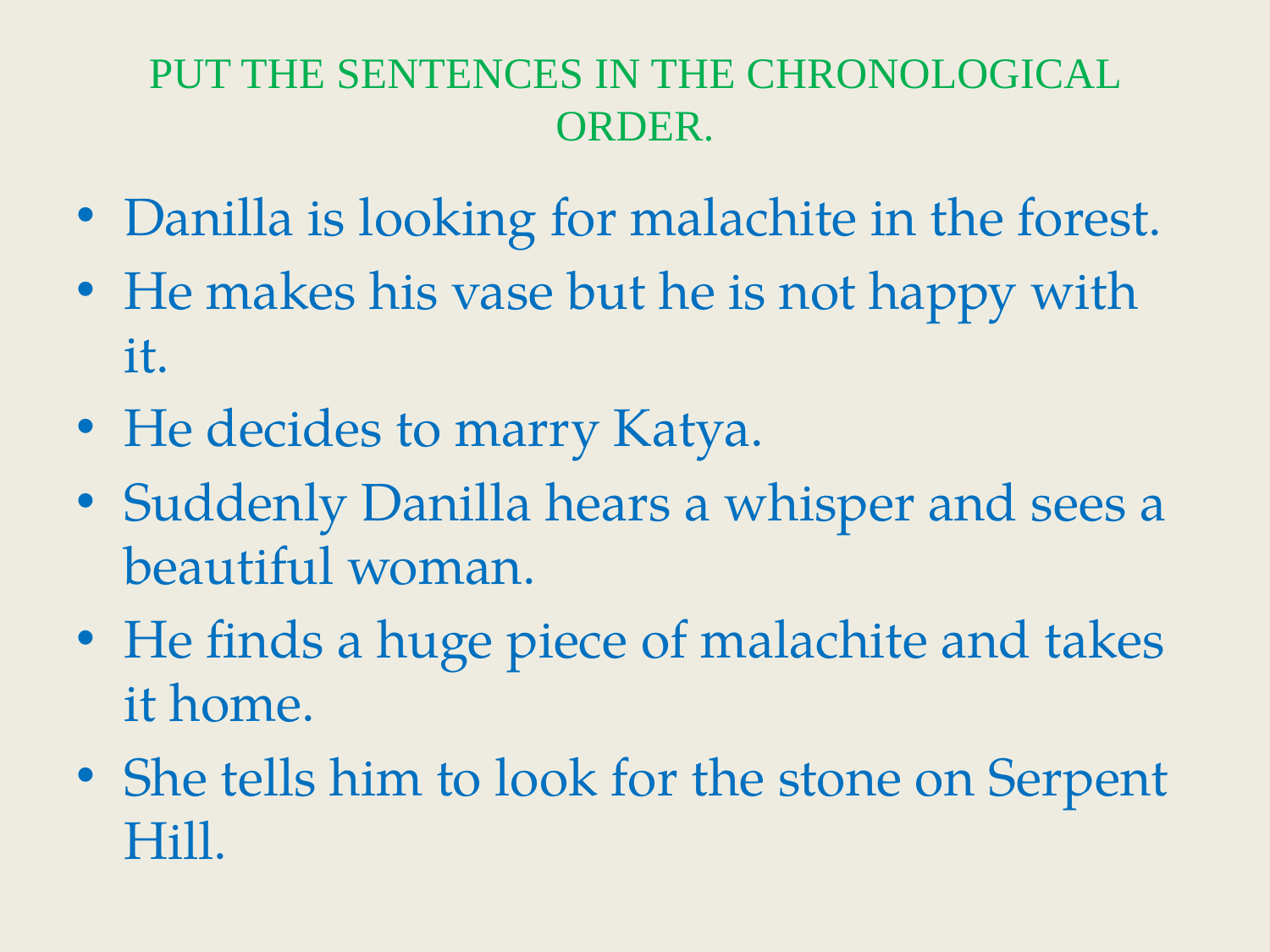

# PUT THE SENTENCES IN THE CHRONOLOGICAL ORDER.
Danilla is looking for malachite in the forest.
He makes his vase but he is not happy with it.
He decides to marry Katya.
Suddenly Danilla hears a whisper and sees a beautiful woman.
He finds a huge piece of malachite and takes it home.
She tells him to look for the stone on Serpent Hill.